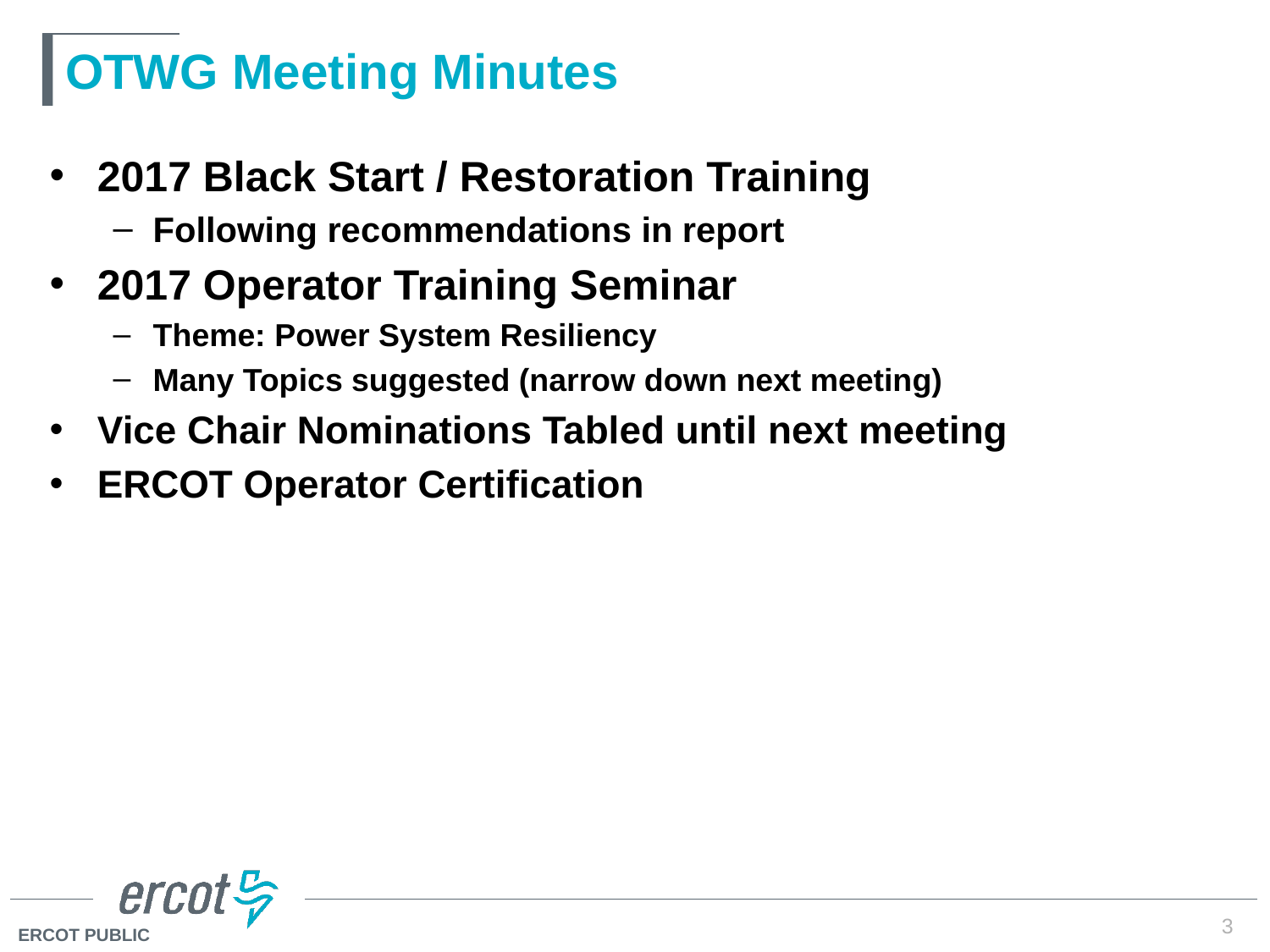

# OTWG Meeting Minutes
2017 Black Start / Restoration Training
Following recommendations in report
2017 Operator Training Seminar
Theme: Power System Resiliency
Many Topics suggested (narrow down next meeting)
Vice Chair Nominations Tabled until next meeting
ERCOT Operator Certification
3